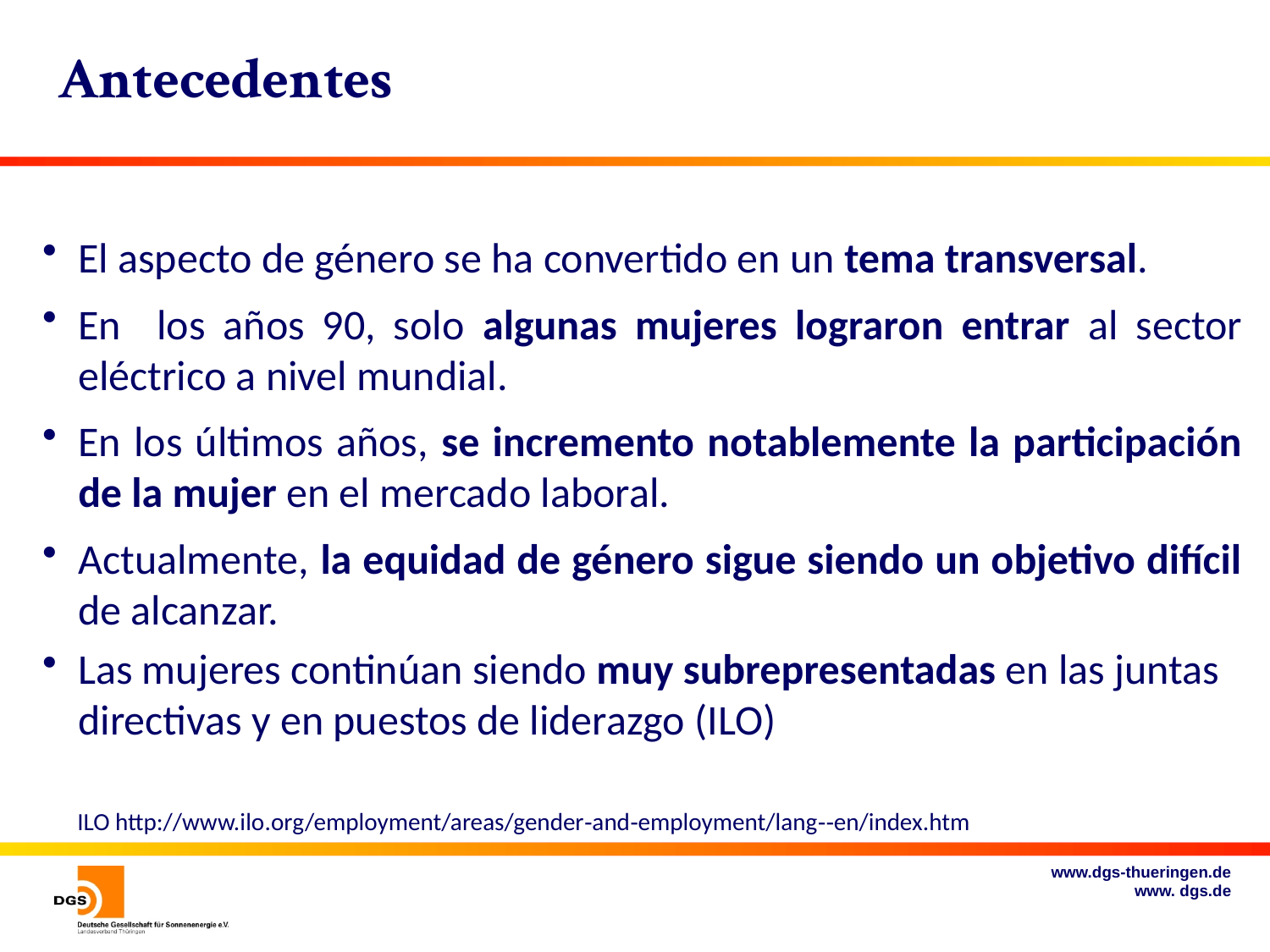

# Antecedentes
El aspecto de género se ha convertido en un tema transversal.
En  los años 90, solo algunas mujeres lograron entrar al sector eléctrico a nivel mundial.
En los últimos años, se incremento notablemente la participación de la mujer en el mercado laboral.
Actualmente, la equidad de género sigue siendo un objetivo difícil de alcanzar.
Las mujeres continúan siendo muy subrepresentadas en las juntas directivas y en puestos de liderazgo (ILO)

ILO http://www.ilo.org/employment/areas/gender‐and‐employment/lang‐‐en/index.htm